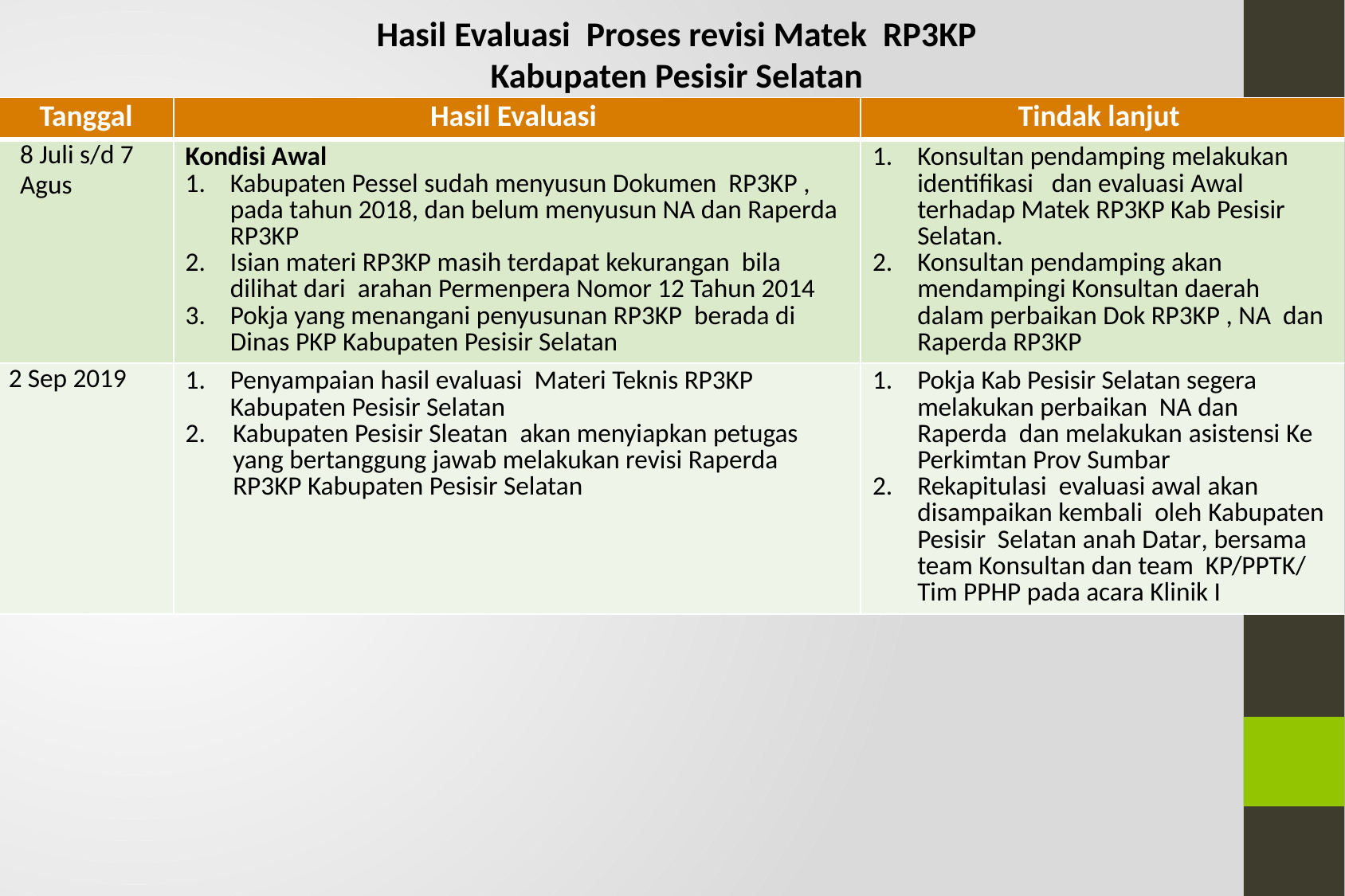

Hasil Evaluasi  Proses revisi Matek  RP3KP
Kabupaten Pesisir Selatan

| Tanggal | Hasil Evaluasi | Tindak lanjut |
| --- | --- | --- |
| 8 Juli s/d 7 Agus | Kondisi Awal Kabupaten Pessel sudah menyusun Dokumen RP3KP , pada tahun 2018, dan belum menyusun NA dan Raperda RP3KP Isian materi RP3KP masih terdapat kekurangan bila dilihat dari arahan Permenpera Nomor 12 Tahun 2014 Pokja yang menangani penyusunan RP3KP berada di Dinas PKP Kabupaten Pesisir Selatan | Konsultan pendamping melakukan identifikasi dan evaluasi Awal terhadap Matek RP3KP Kab Pesisir Selatan. Konsultan pendamping akan mendampingi Konsultan daerah dalam perbaikan Dok RP3KP , NA dan Raperda RP3KP |
| 2 Sep 2019 | Penyampaian hasil evaluasi Materi Teknis RP3KP Kabupaten Pesisir Selatan Kabupaten Pesisir Sleatan akan menyiapkan petugas yang bertanggung jawab melakukan revisi Raperda RP3KP Kabupaten Pesisir Selatan | Pokja Kab Pesisir Selatan segera melakukan perbaikan NA dan Raperda dan melakukan asistensi Ke Perkimtan Prov Sumbar Rekapitulasi evaluasi awal akan disampaikan kembali oleh Kabupaten Pesisir Selatan anah Datar, bersama team Konsultan dan team KP/PPTK/ Tim PPHP pada acara Klinik I |